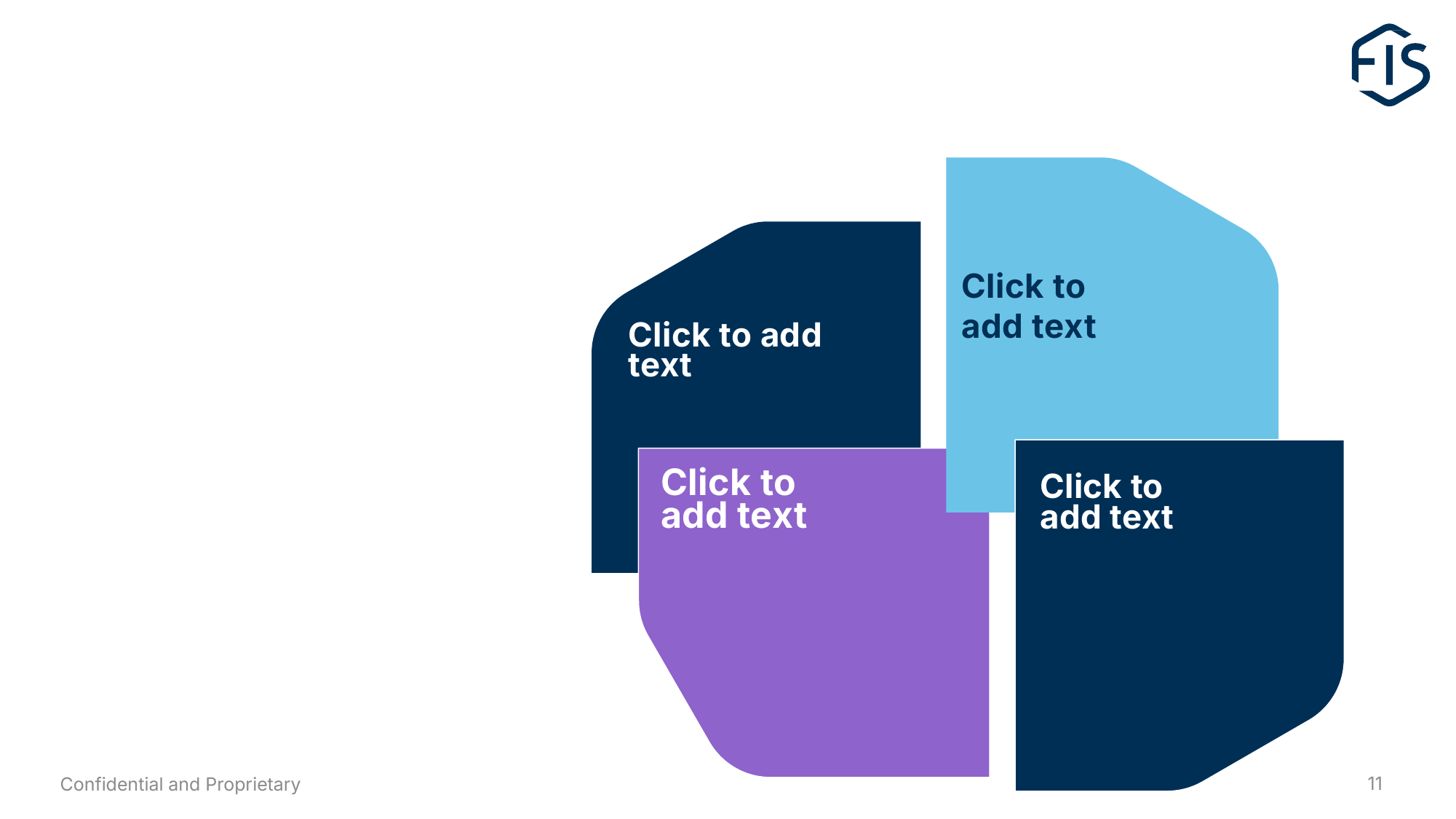

#

Click to add text
Click to add text

Click to add text
Click to add text
11
Confidential and Proprietary